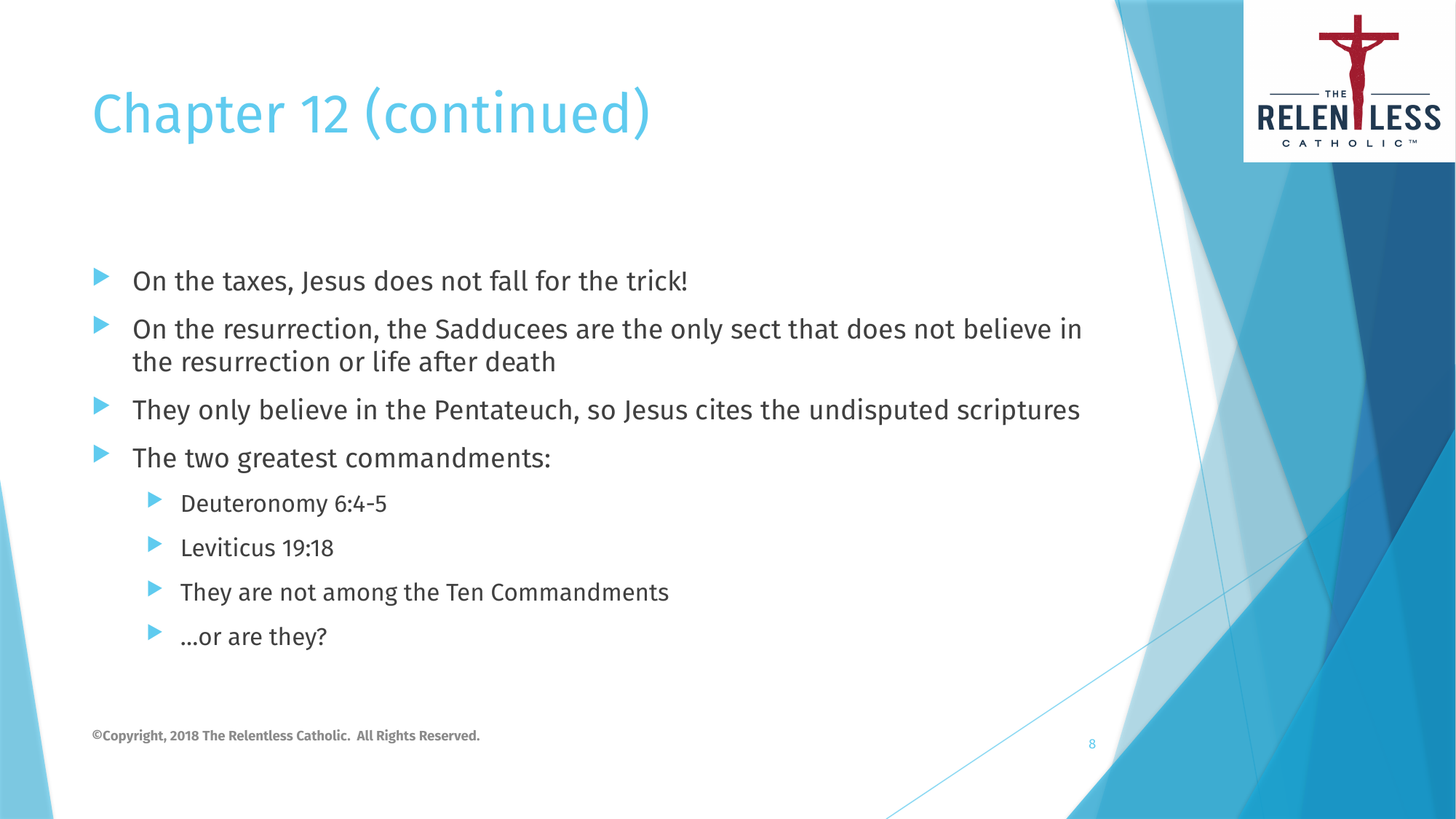

# Chapter 12 (continued)
On the taxes, Jesus does not fall for the trick!
On the resurrection, the Sadducees are the only sect that does not believe in the resurrection or life after death
They only believe in the Pentateuch, so Jesus cites the undisputed scriptures
The two greatest commandments:
Deuteronomy 6:4-5
Leviticus 19:18
They are not among the Ten Commandments
…or are they?
©Copyright, 2018 The Relentless Catholic.  All Rights Reserved.

8